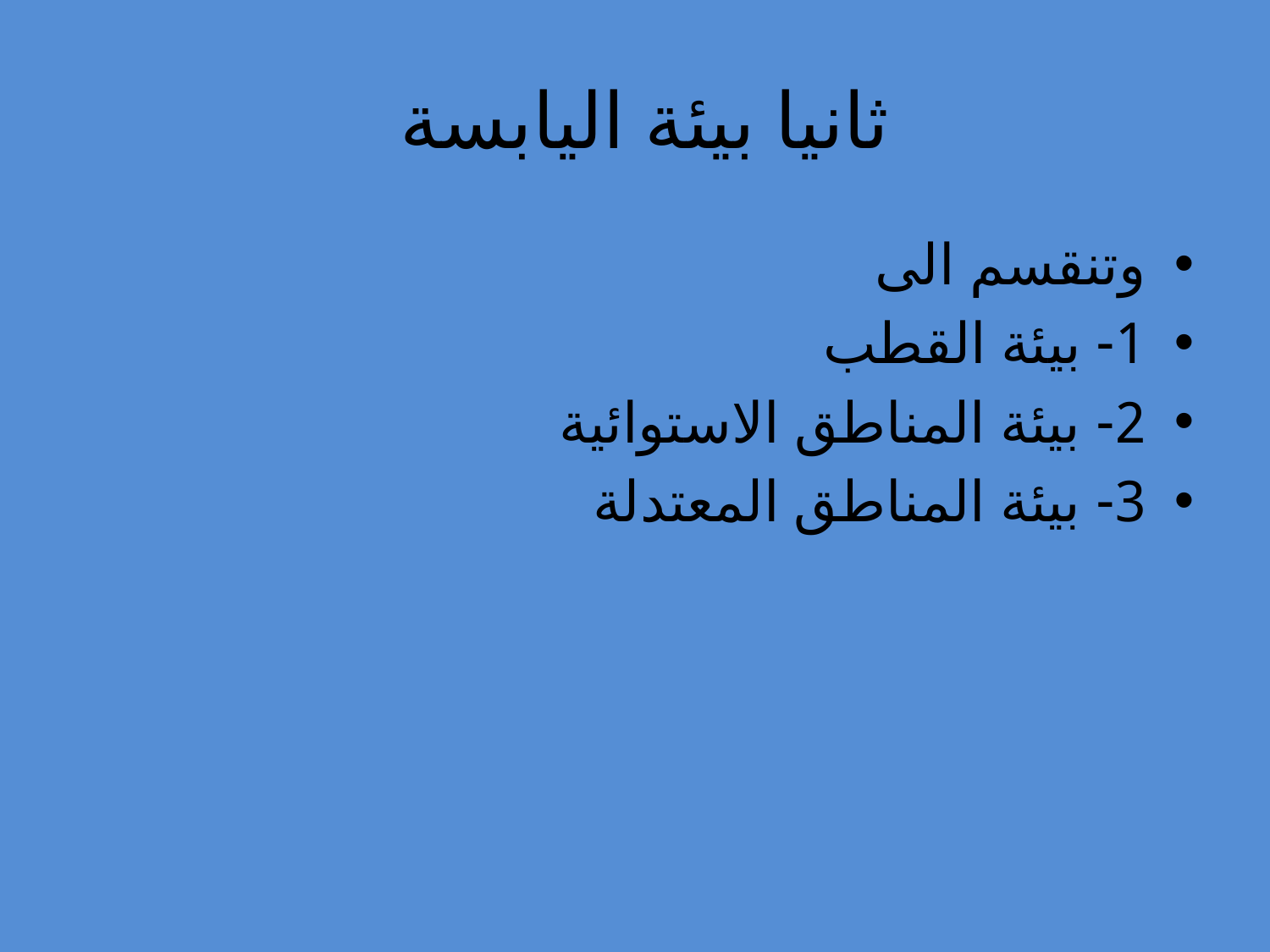

# ثانيا بيئة اليابسة
وتنقسم الى
1- بيئة القطب
2- بيئة المناطق الاستوائية
3- بيئة المناطق المعتدلة